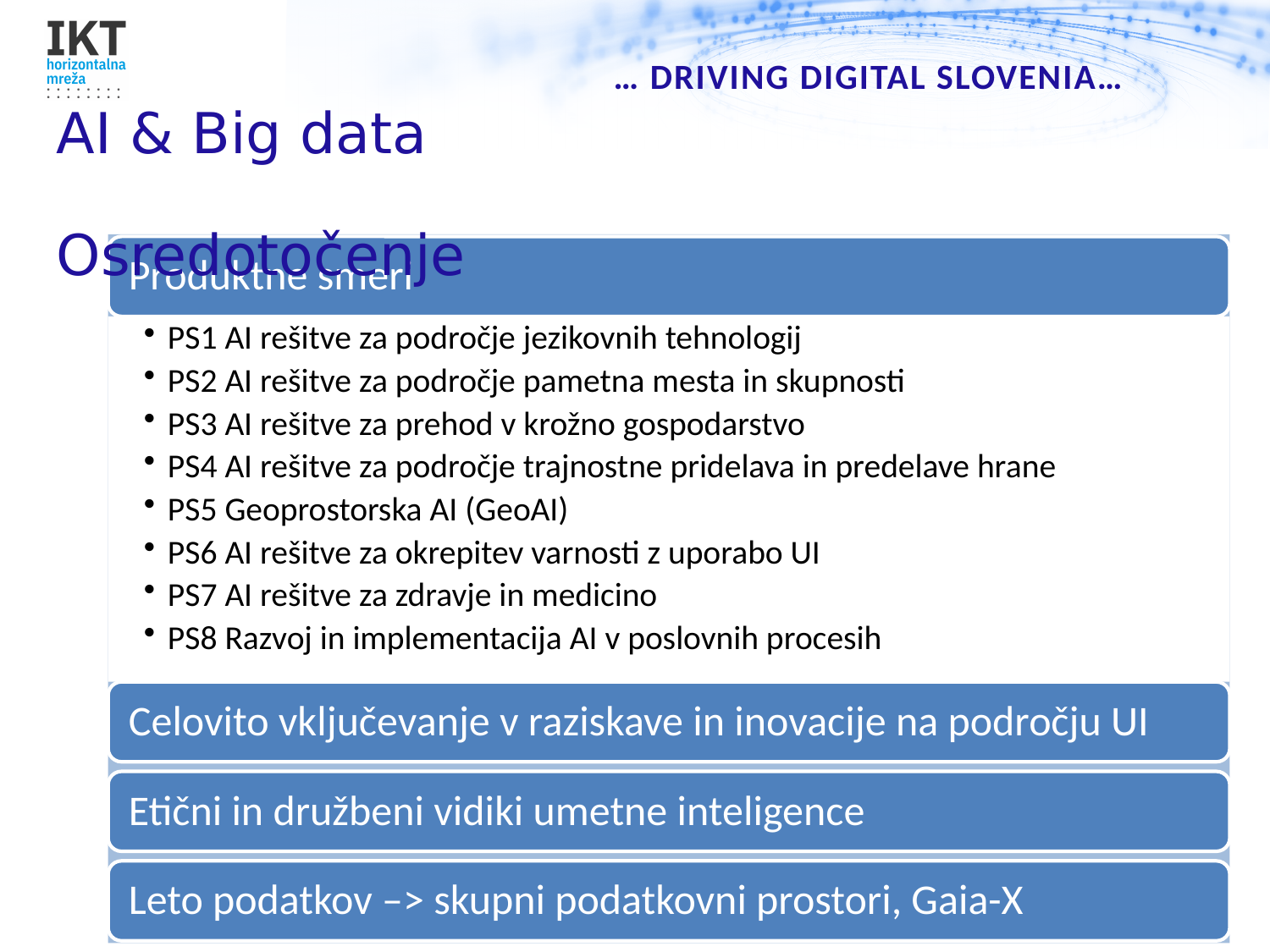

# AI & Big data Osredotočenje
Produktne smeri
PS1 AI rešitve za področje jezikovnih tehnologij
PS2 AI rešitve za področje pametna mesta in skupnosti
PS3 AI rešitve za prehod v krožno gospodarstvo
PS4 AI rešitve za področje trajnostne pridelava in predelave hrane
PS5 Geoprostorska AI (GeoAI)
PS6 AI rešitve za okrepitev varnosti z uporabo UI
PS7 AI rešitve za zdravje in medicino
PS8 Razvoj in implementacija AI v poslovnih procesih
Celovito vključevanje v raziskave in inovacije na področju UI
Etični in družbeni vidiki umetne inteligence
Leto podatkov –> skupni podatkovni prostori, Gaia-X